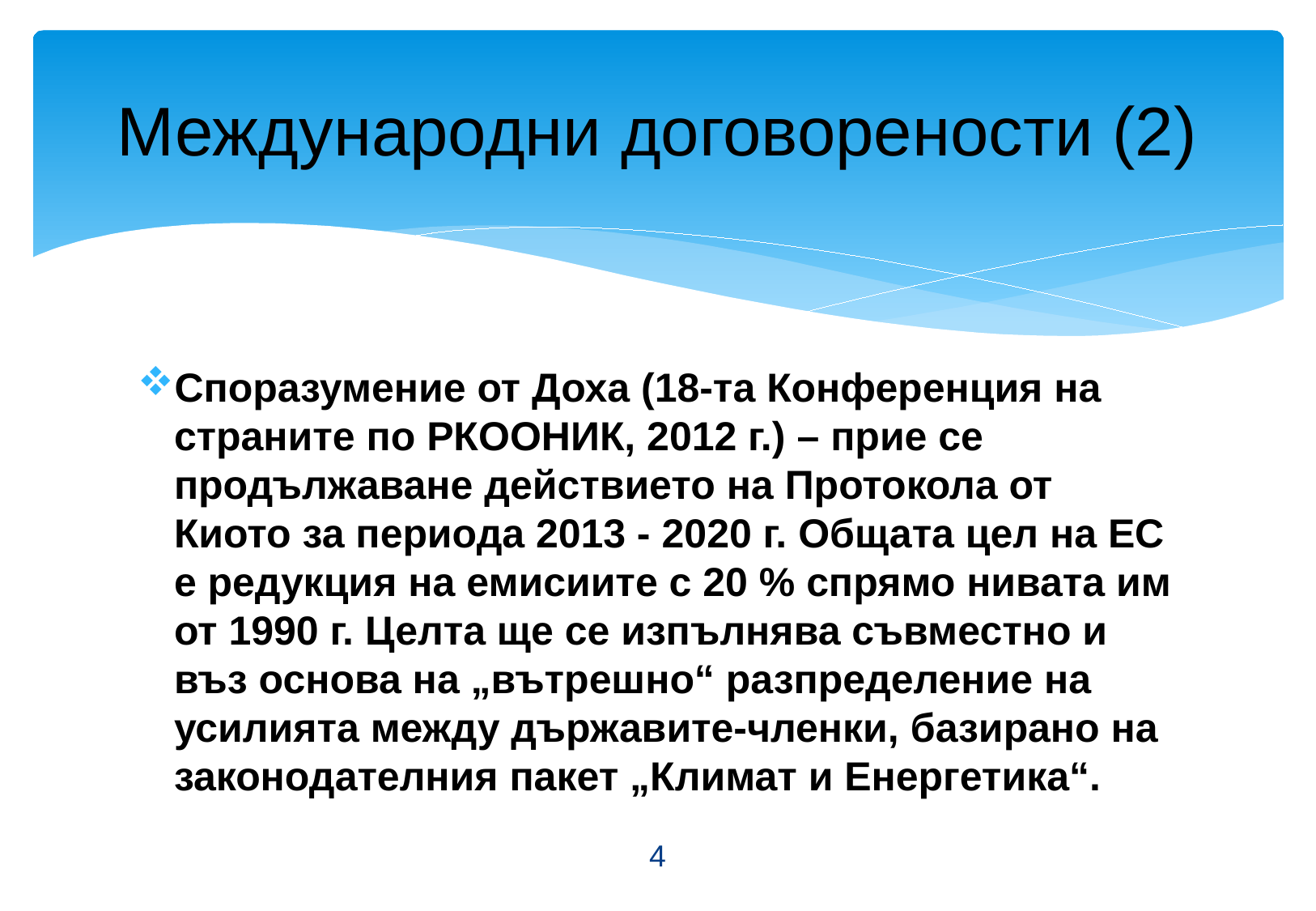

# Международни договорености (2)
Споразумение от Доха (18-та Конференция на страните по РКООНИК, 2012 г.) – прие се продължаване действието на Протокола от Киото за периода 2013 - 2020 г. Общата цел на ЕС е редукция на емисиите с 20 % спрямо нивата им от 1990 г. Целта ще се изпълнява съвместно и въз основа на „вътрешно“ разпределение на усилията между държавите-членки, базирано на законодателния пакет „Климат и Енергетика“.
4